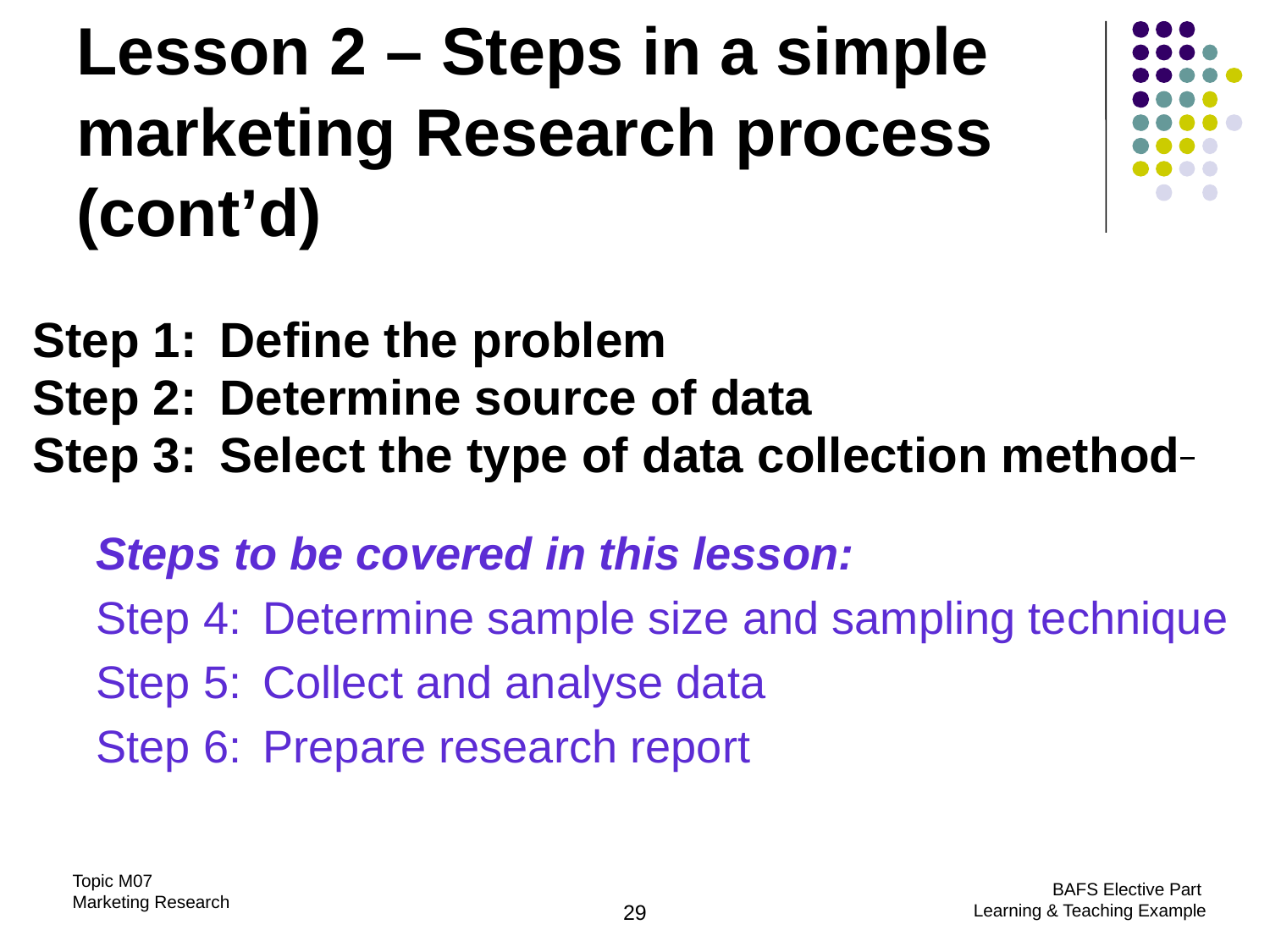

Lesson 2 – Steps in a simple marketing Research process (cont’d)
Step 1: 	Define the problem
Step 2: 	Determine source of data
Step 3: 	Select the type of data collection method

Steps to be covered in this lesson:
Step 4: 	Determine sample size and sampling technique
Step 5:	Collect and analyse data
Step 6:	Prepare research report

29